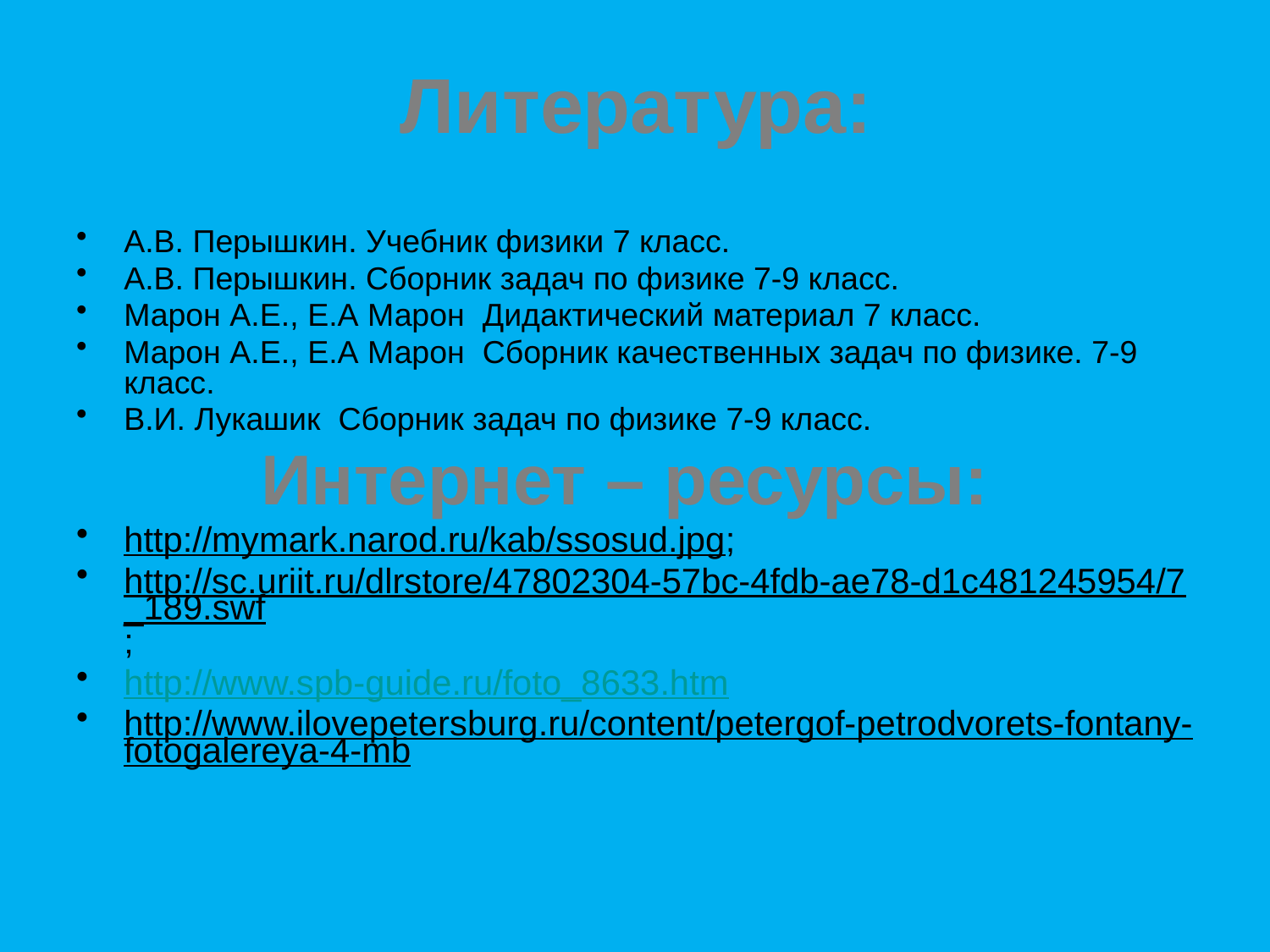

# Литература:
А.В. Перышкин. Учебник физики 7 класс.
А.В. Перышкин. Сборник задач по физике 7-9 класс.
Марон А.Е., Е.А Марон  Дидактический материал 7 класс.
Марон А.Е., Е.А Марон  Сборник качественных задач по физике. 7-9 класс.
В.И. Лукашик  Сборник задач по физике 7-9 класс.
Интернет – ресурсы:
http://mymark.narod.ru/kab/ssosud.jpg;
http://sc.uriit.ru/dlrstore/47802304-57bc-4fdb-ae78-d1c481245954/7_189.swf;
http://www.spb-guide.ru/foto_8633.htm
http://www.ilovepetersburg.ru/content/petergof-petrodvorets-fontany-fotogalereya-4-mb